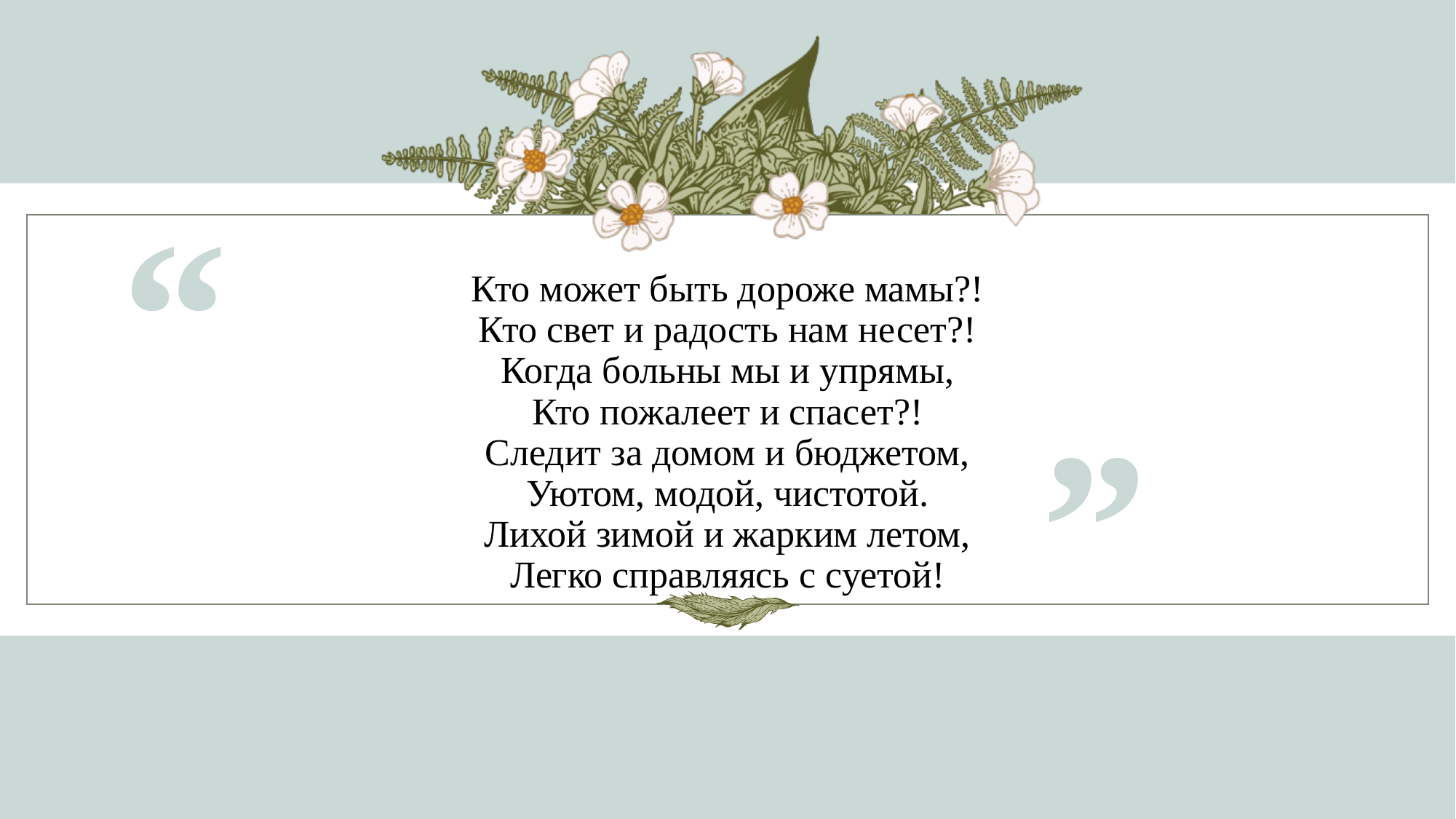

“
# Кто может быть дороже мамы?! Кто свет и радость нам несет?! Когда больны мы и упрямы, Кто пожалеет и спасет?! Следит за домом и бюджетом, Уютом, модой, чистотой. Лихой зимой и жарким летом, Легко справляясь с суетой!
”